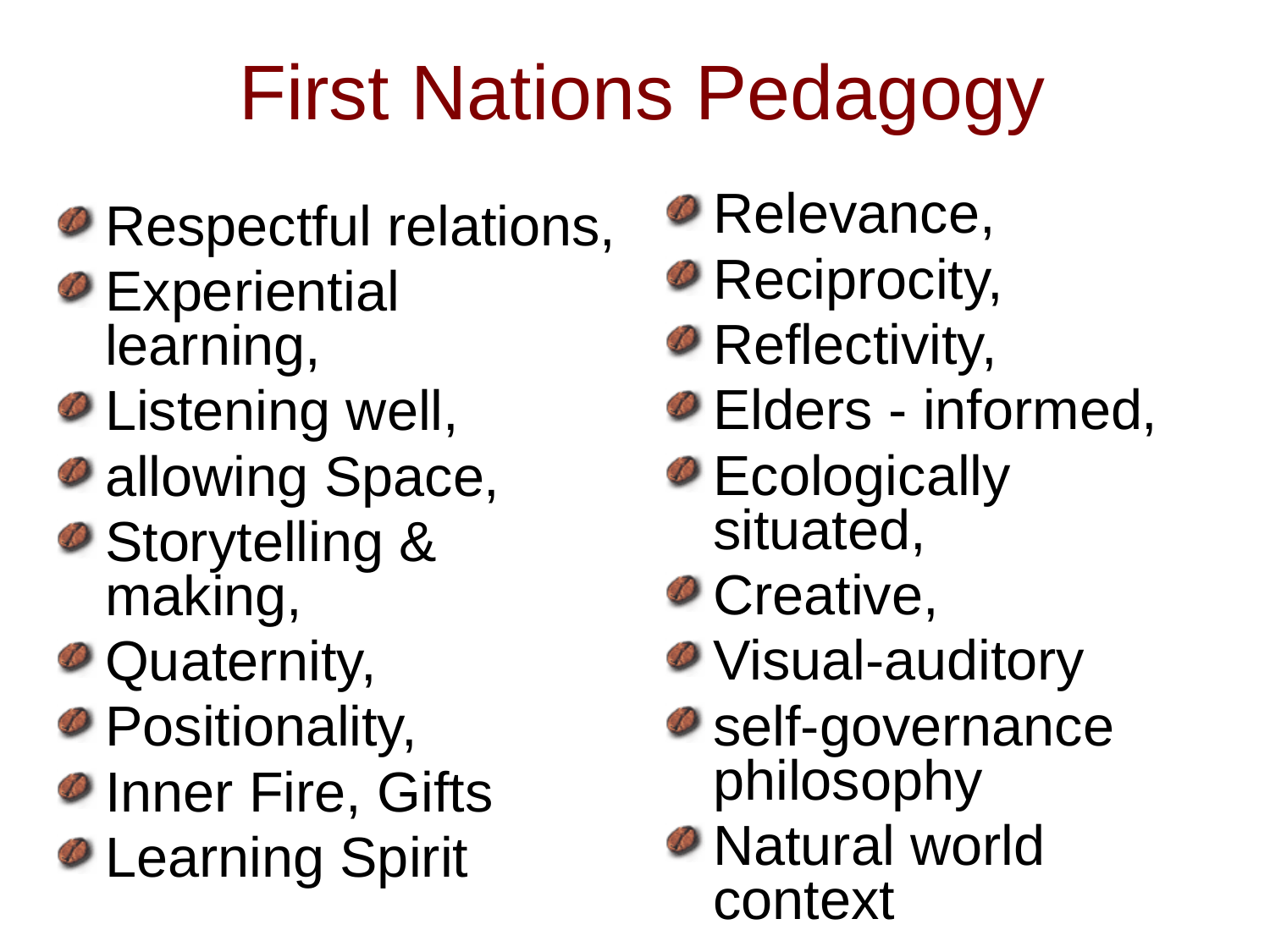

First Nations Pedagogy
Relevance,
Reciprocity,
Reflectivity,
Elders - informed,
Ecologically situated,
Creative,
Visual-auditory
self-governance philosophy
Natural world context

Respectful relations,
Experiential learning,
Listening well,
allowing Space,
Storytelling & making,
Quaternity,
Positionality,
Inner Fire, Gifts
Learning Spirit